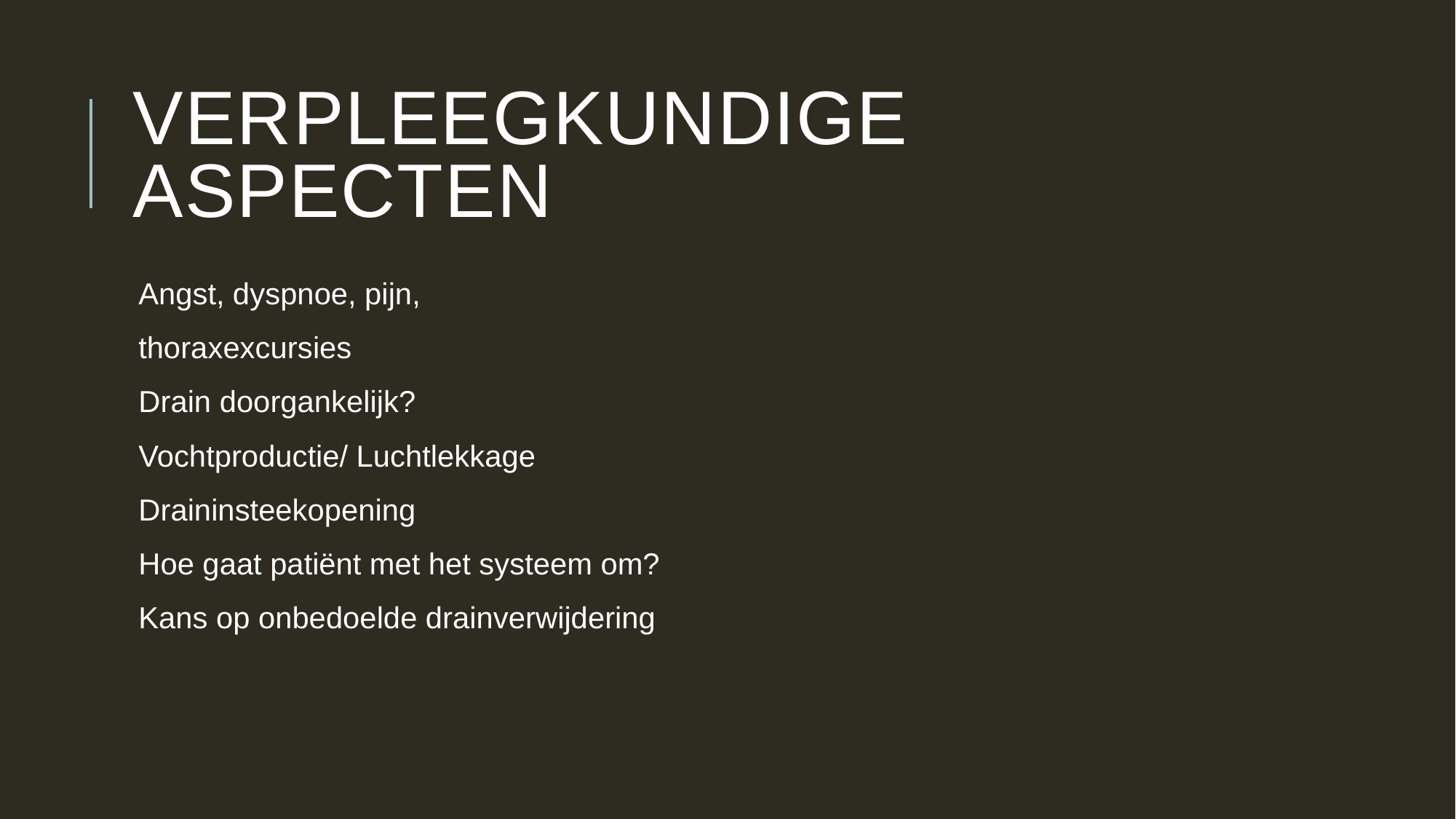

# Verpleegkundige aspecten
Angst, dyspnoe, pijn,
thoraxexcursies
Drain doorgankelijk?
Vochtproductie/ Luchtlekkage
Draininsteekopening
Hoe gaat patiënt met het systeem om?
Kans op onbedoelde drainverwijdering